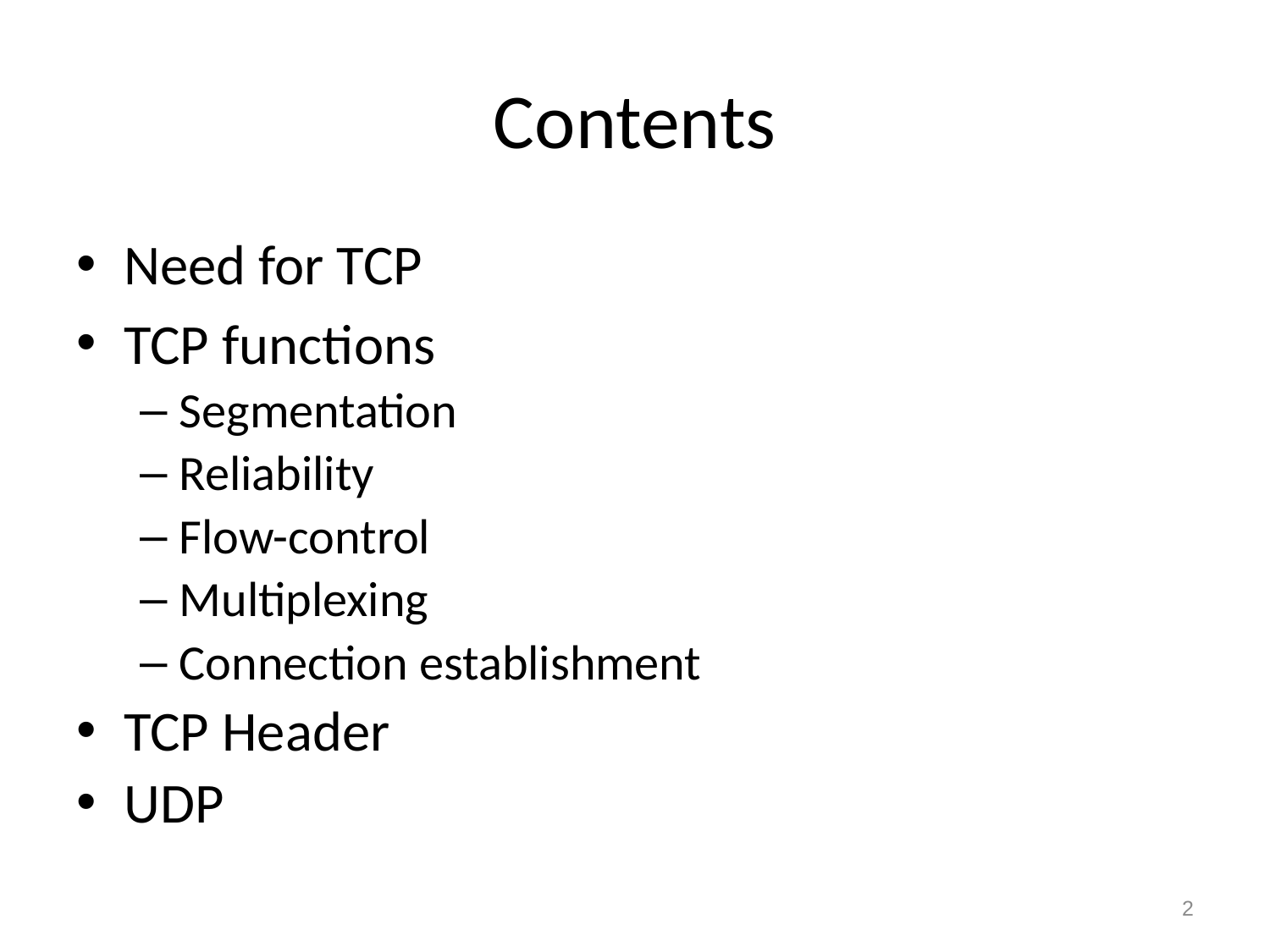

# Contents
Need for TCP
TCP functions
Segmentation
Reliability
Flow-control
Multiplexing
Connection establishment
TCP Header
UDP
2